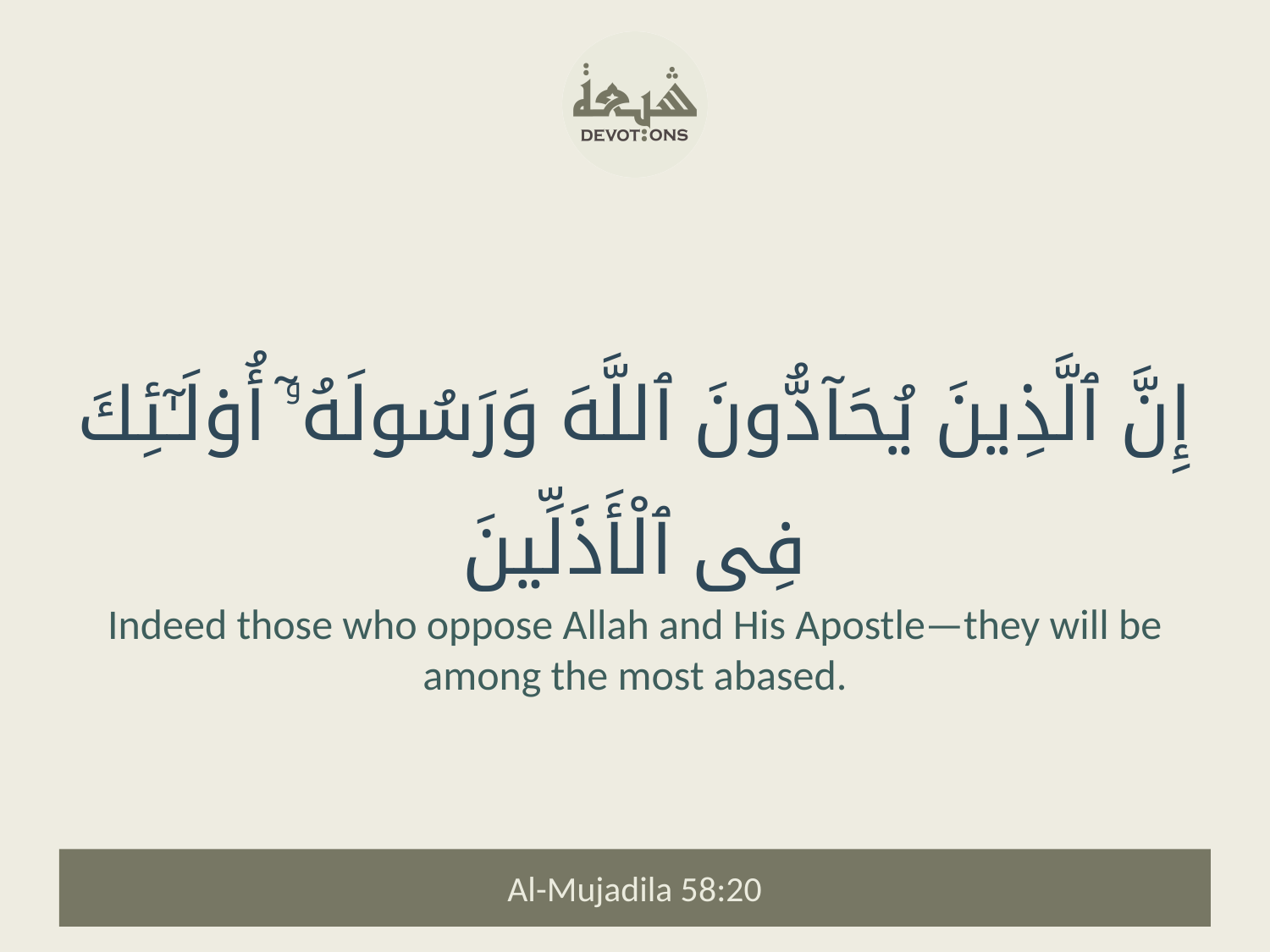

إِنَّ ٱلَّذِينَ يُحَآدُّونَ ٱللَّهَ وَرَسُولَهُۥٓ أُو۟لَـٰٓئِكَ فِى ٱلْأَذَلِّينَ
Indeed those who oppose Allah and His Apostle—they will be among the most abased.
Al-Mujadila 58:20